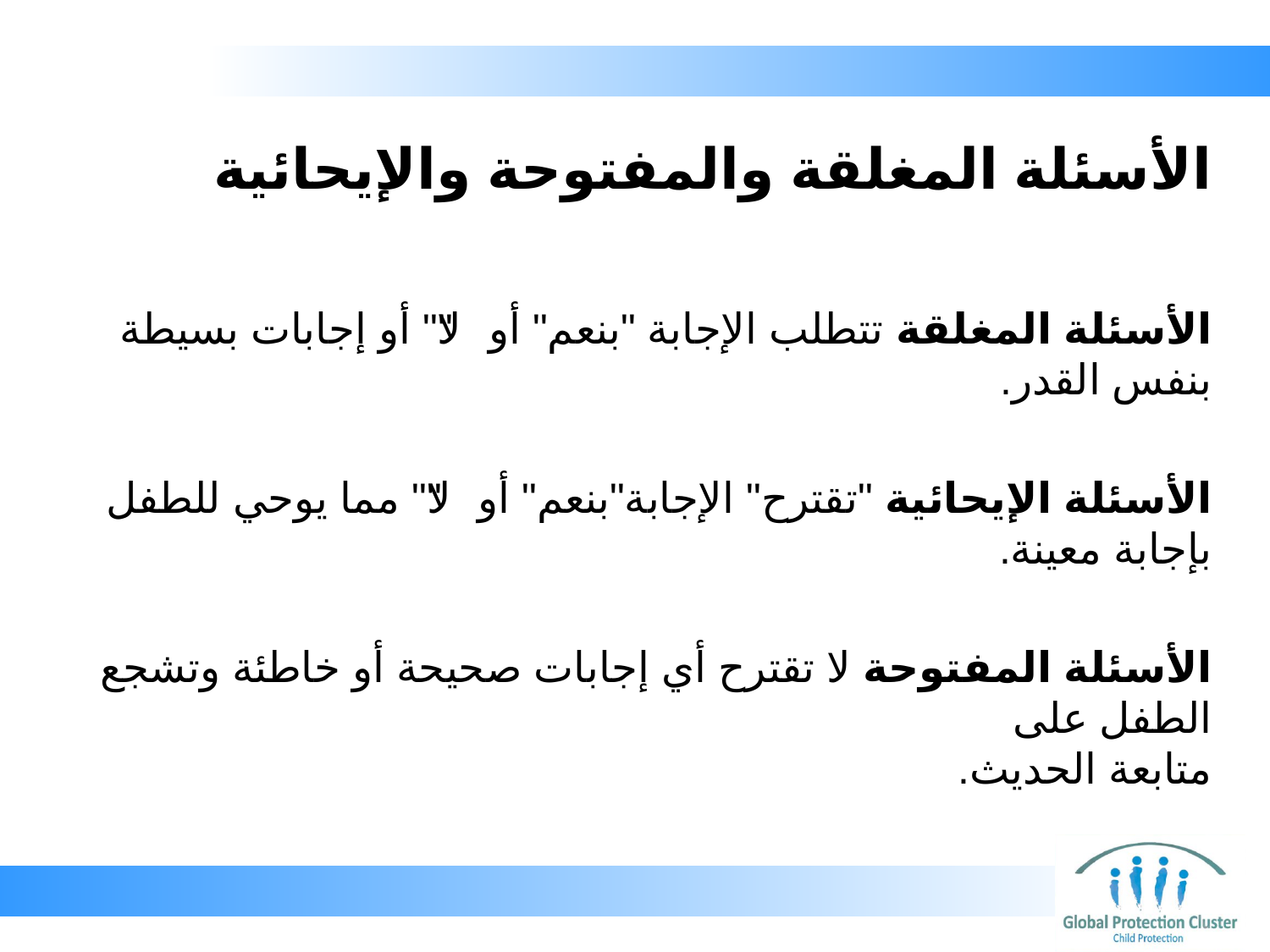

# الأسئلة المغلقة والمفتوحة والإيحائية

الأسئلة المغلقة تتطلب الإجابة "بنعم" أو "لا" أو إجابات بسيطة بنفس القدر.

الأسئلة الإيحائية "تقترح" الإجابة"بنعم" أو "لا" مما يوحي للطفل بإجابة معينة.

الأسئلة المفتوحة لا تقترح أي إجابات صحيحة أو خاطئة وتشجع الطفل على
متابعة الحديث.

 المصدر: Communicating with Children: Helping Children in Distress